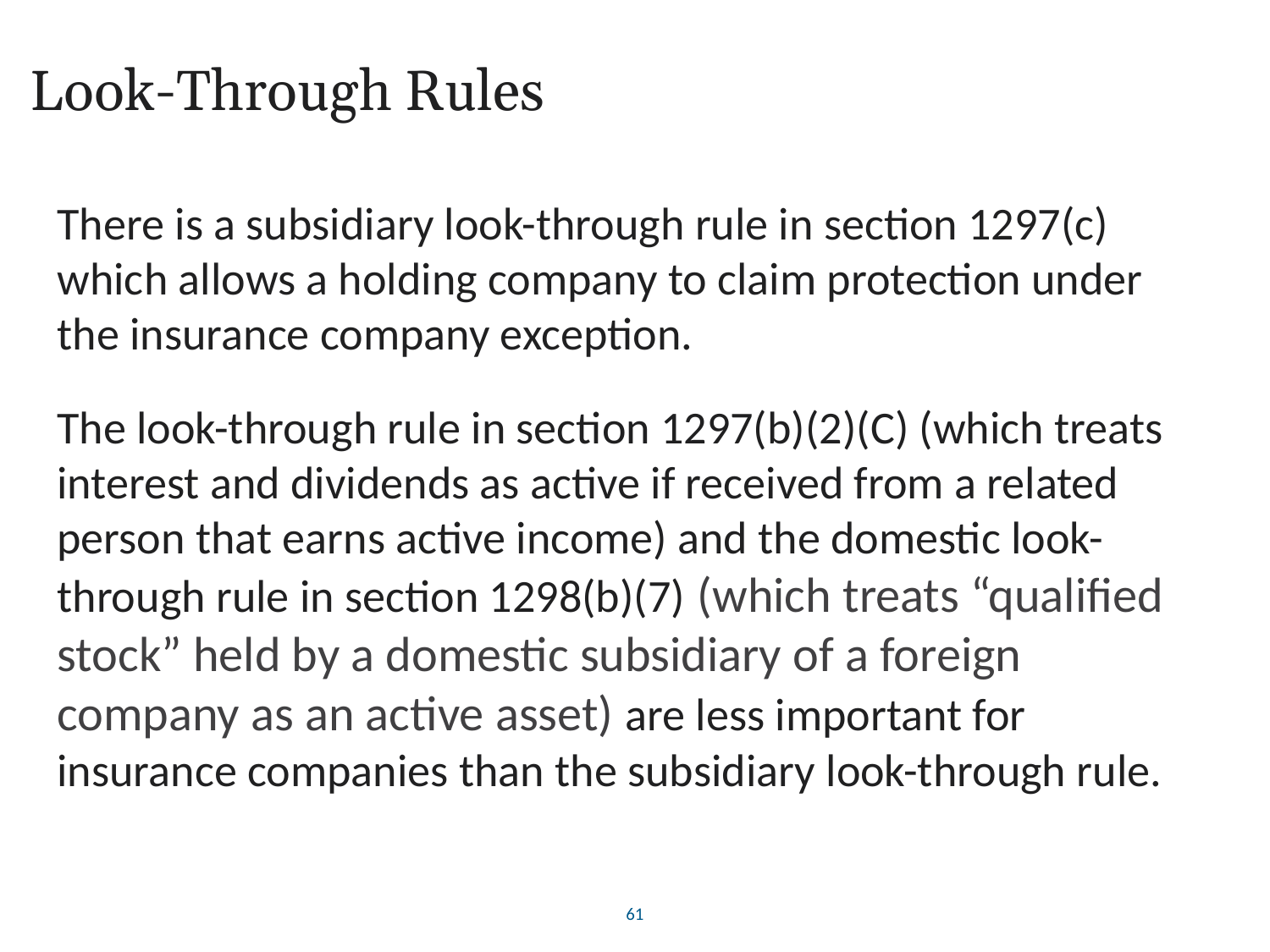

# Look-Through Rules
There is a subsidiary look-through rule in section 1297(c) which allows a holding company to claim protection under the insurance company exception.
The look-through rule in section 1297(b)(2)(C) (which treats interest and dividends as active if received from a related person that earns active income) and the domestic look-through rule in section 1298(b)(7) (which treats “qualified stock” held by a domestic subsidiary of a foreign company as an active asset) are less important for insurance companies than the subsidiary look-through rule.

61